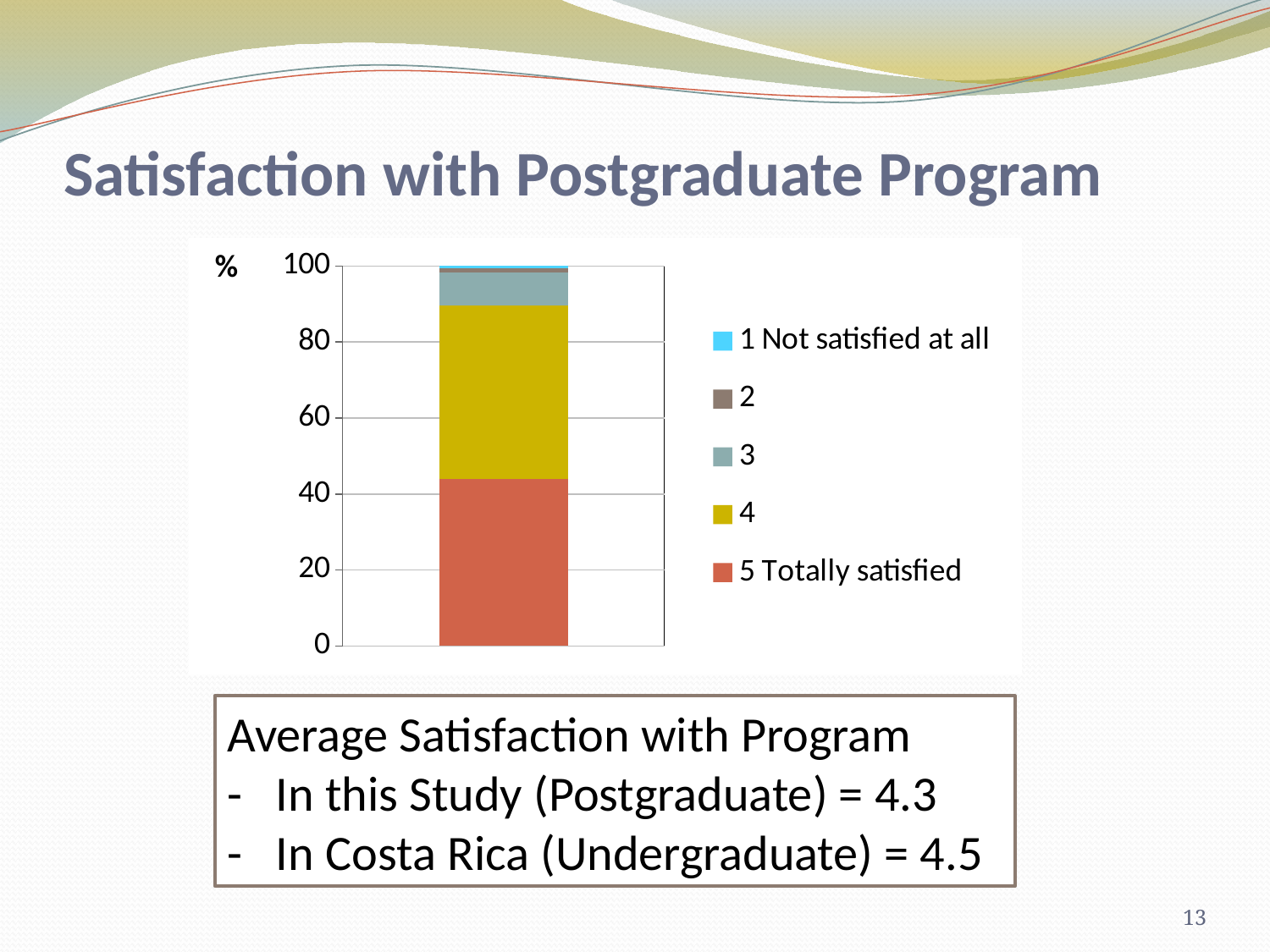

# Satisfaction with Postgraduate Program

### Chart

| Category | 5 Totally satisfied | 4 | 3 | 2 | 1 Not satisfied at all |
|---|---|---|---|---|---|
Average Satisfaction with Program
-   In this Study (Postgraduate) = 4.3
-   In Costa Rica (Undergraduate) = 4.5
13